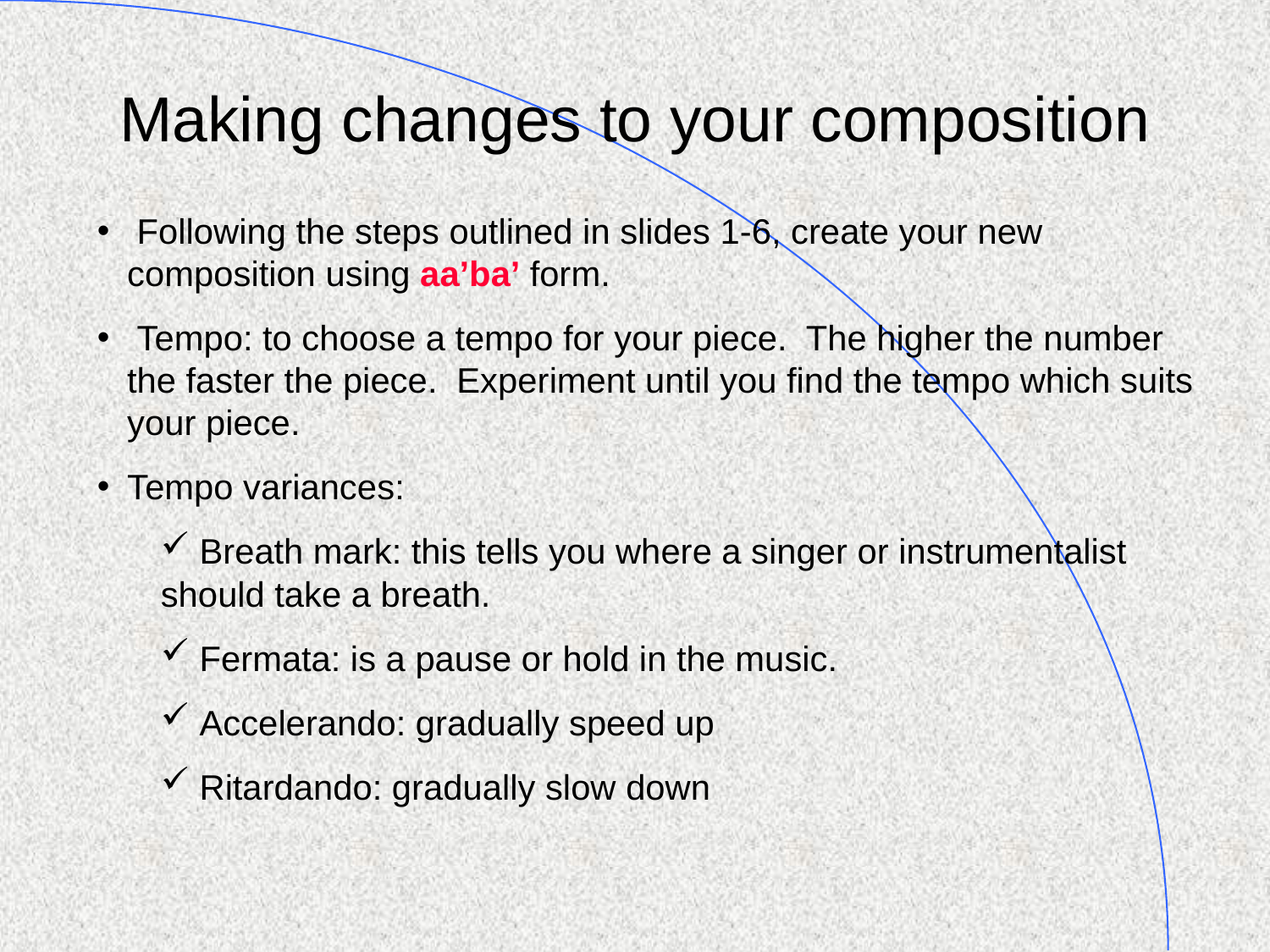

Making changes to your composition
 Following the steps outlined in slides 1-6, create your new composition using aa’ba’ form.
 Tempo: to choose a tempo for your piece.  The higher the number the faster the piece.  Experiment until you find the tempo which suits your piece.
Tempo variances:
 Breath mark: this tells you where a singer or instrumentalist should take a breath.
 Fermata: is a pause or hold in the music.
 Accelerando: gradually speed up
 Ritardando: gradually slow down